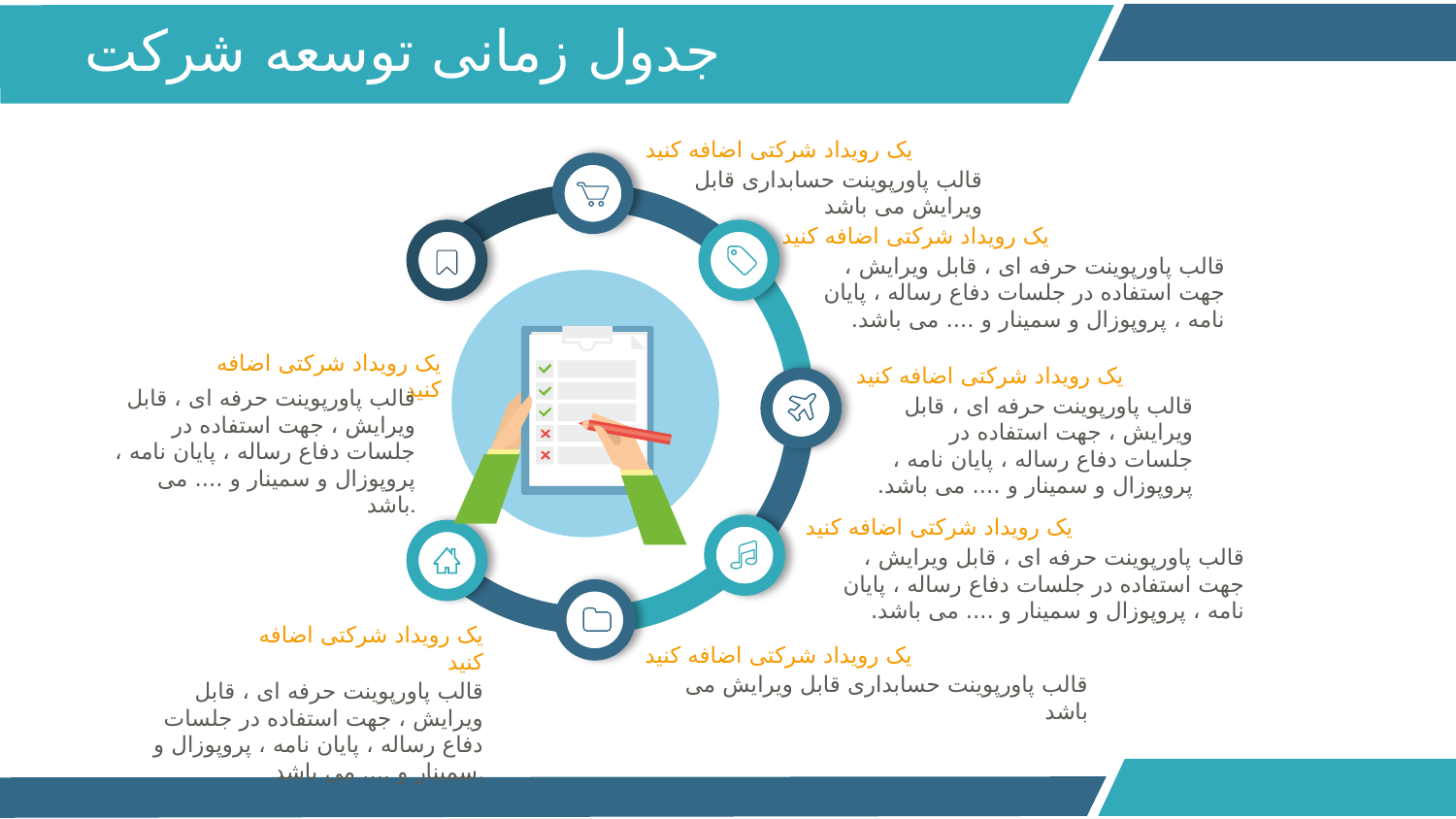

جدول زمانی توسعه شرکت
یک رویداد شرکتی اضافه کنید
قالب پاورپوینت حسابداری قابل ویرایش می باشد

یک رویداد شرکتی اضافه کنید
قالب پاورپوينت حرفه ای ، قابل ویرایش ، جهت استفاده در جلسات دفاع رساله ، پایان نامه ، پروپوزال و سمینار و .... می باشد.

یک رویداد شرکتی اضافه کنید
قالب پاورپوينت حرفه ای ، قابل ویرایش ، جهت استفاده در جلسات دفاع رساله ، پایان نامه ، پروپوزال و سمینار و .... می باشد.
یک رویداد شرکتی اضافه کنید
قالب پاورپوينت حرفه ای ، قابل ویرایش ، جهت استفاده در جلسات دفاع رساله ، پایان نامه ، پروپوزال و سمینار و .... می باشد.
یک رویداد شرکتی اضافه کنید
قالب پاورپوينت حرفه ای ، قابل ویرایش ، جهت استفاده در جلسات دفاع رساله ، پایان نامه ، پروپوزال و سمینار و .... می باشد.
یک رویداد شرکتی اضافه کنید

قالب پاورپوينت حرفه ای ، قابل ویرایش ، جهت استفاده در جلسات دفاع رساله ، پایان نامه ، پروپوزال و سمینار و .... می باشد.
یک رویداد شرکتی اضافه کنید
قالب پاورپوینت حسابداری قابل ویرایش می باشد